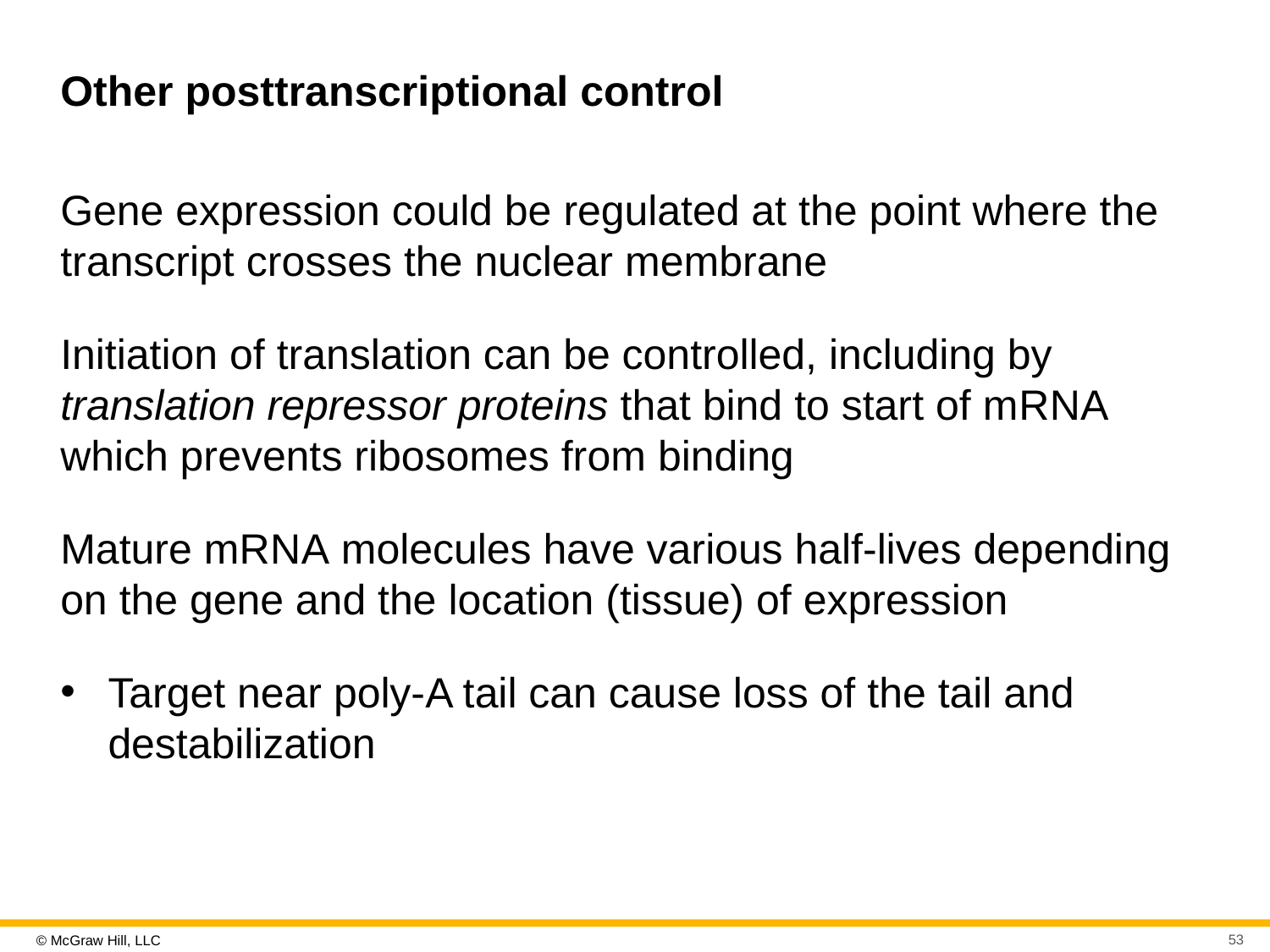

# Other posttranscriptional control
Gene expression could be regulated at the point where the transcript crosses the nuclear membrane
Initiation of translation can be controlled, including by translation repressor proteins that bind to start of mR N A which prevents ribosomes from binding
Mature mR N A molecules have various half-lives depending on the gene and the location (tissue) of expression
Target near poly-A tail can cause loss of the tail and destabilization
53